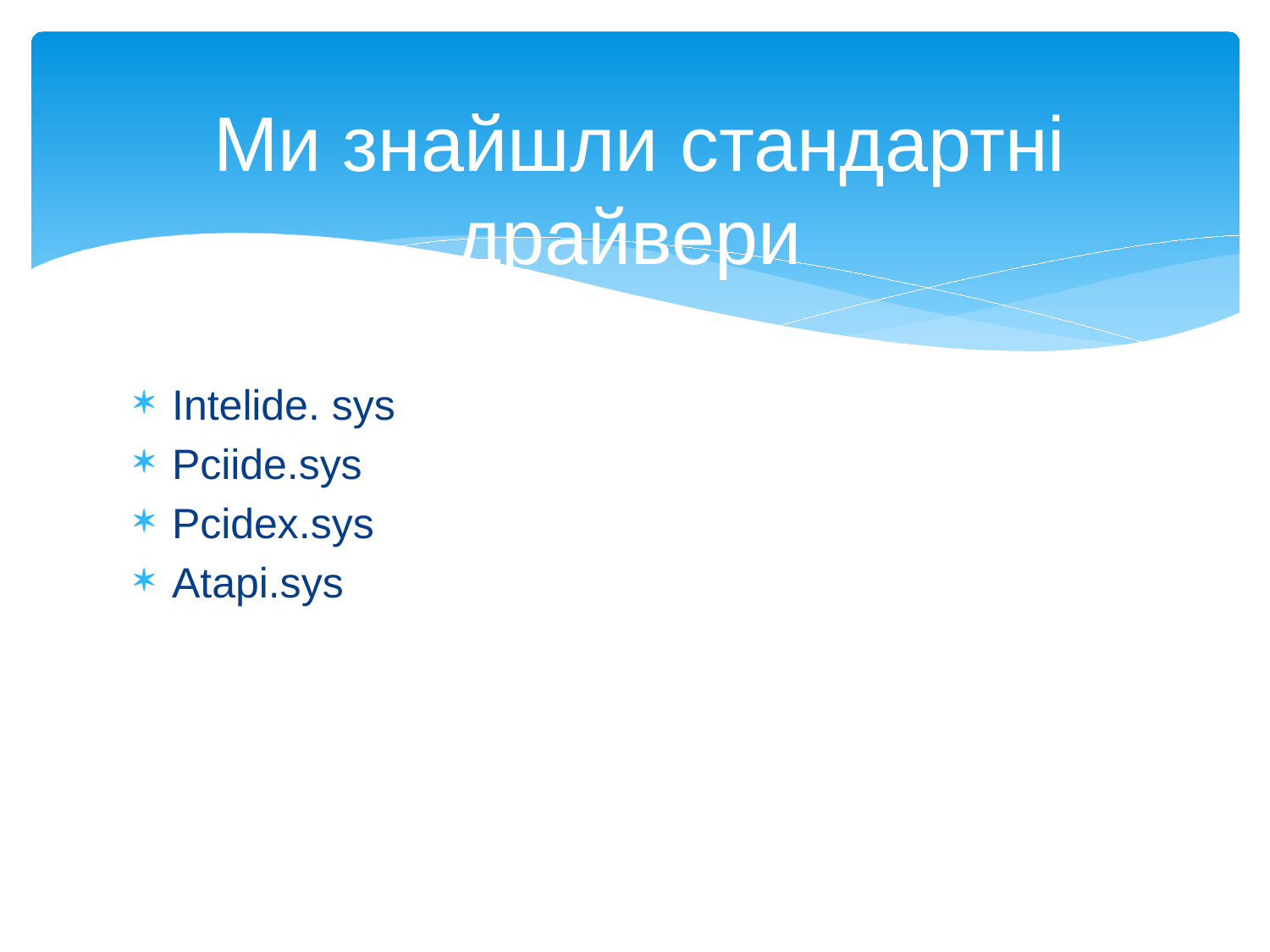

# Ми знайшли стандартні драйвери
Intelide. sys
Pciide.sys
Pcidex.sys
Atapi.sys